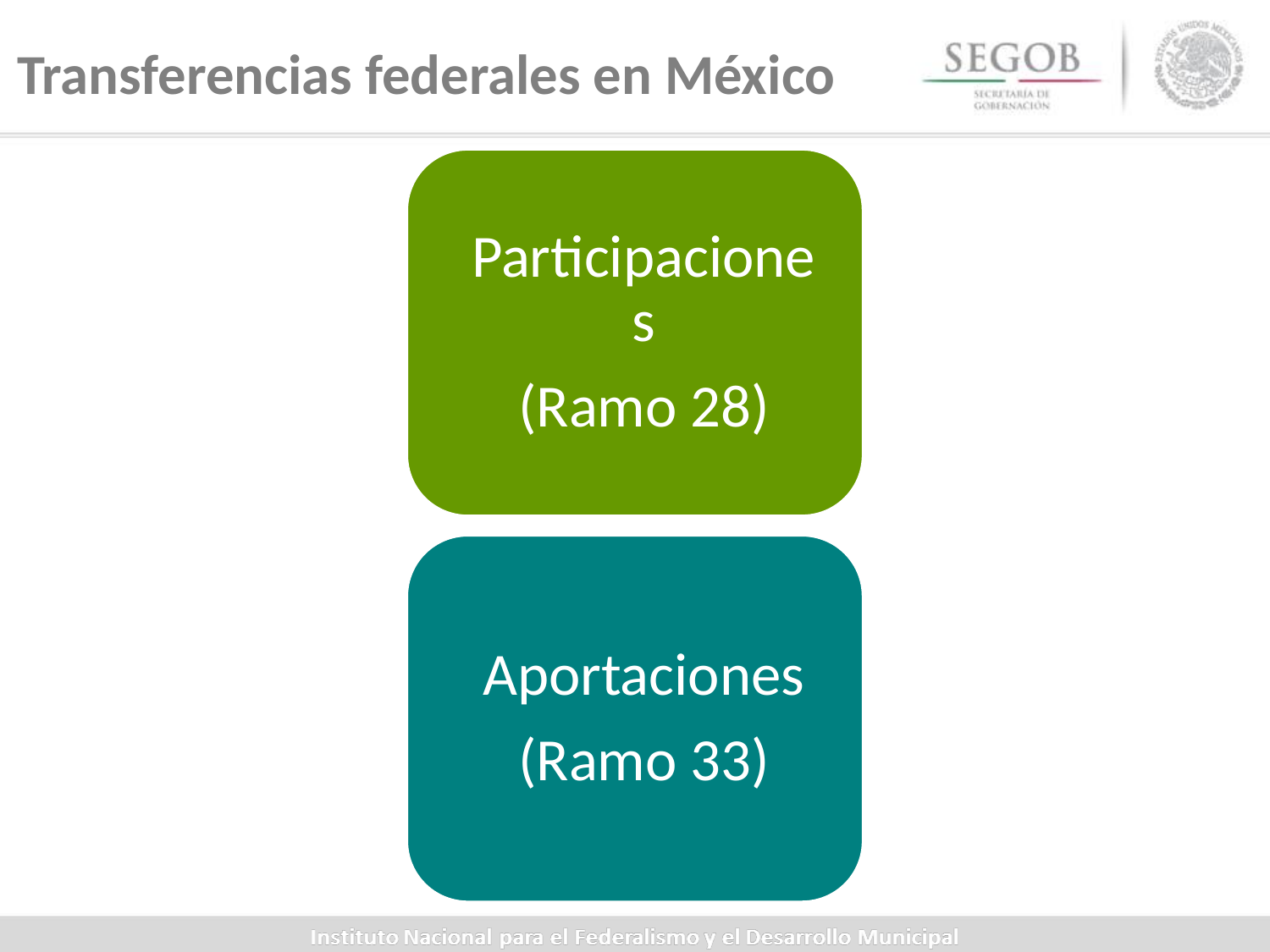

Transferencias federales en México
Participaciones
(Ramo 28)
Aportaciones
(Ramo 33)